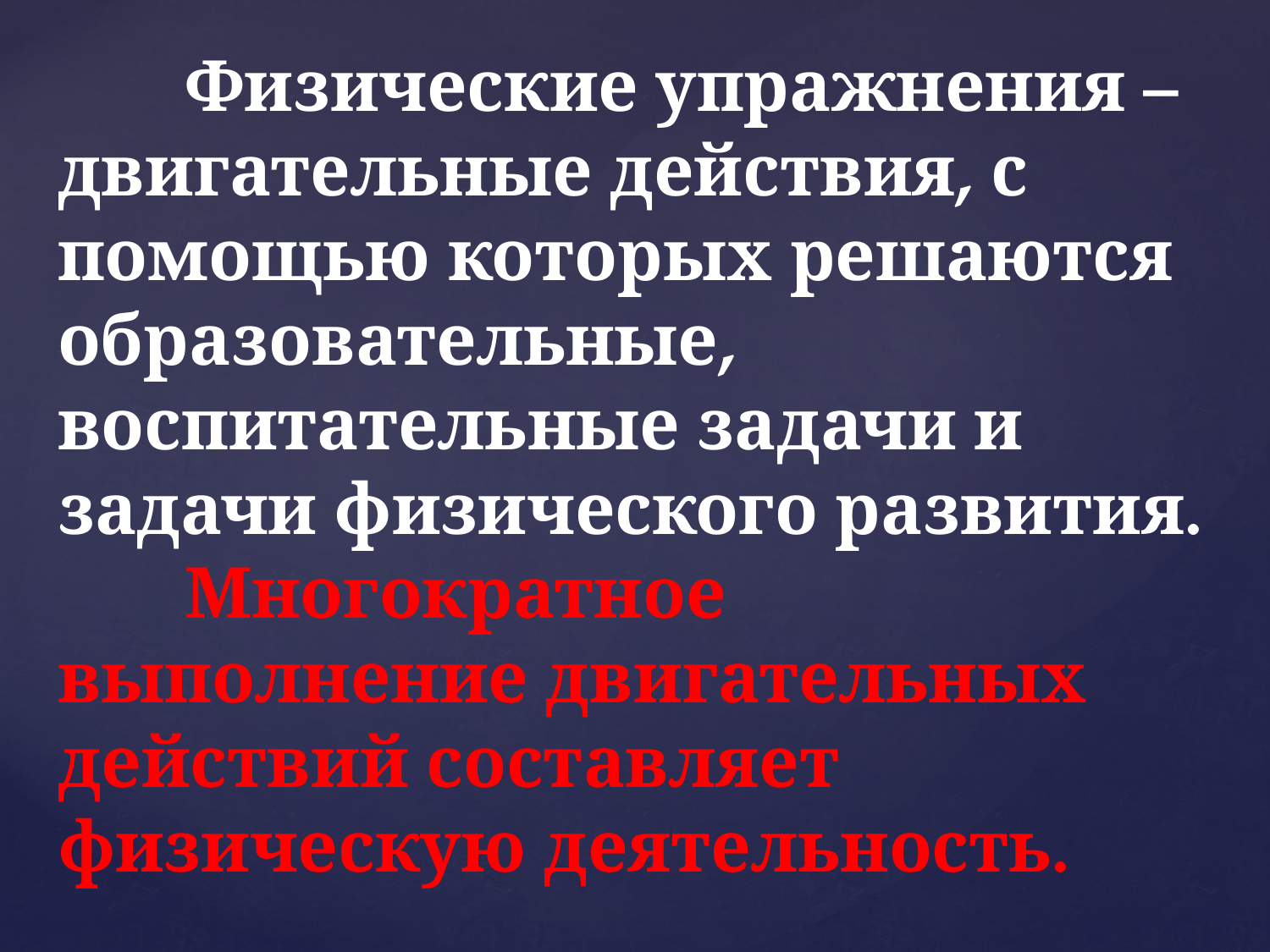

# Физические упражнения – двигательные действия, с помощью которых решаются образовательные, воспитательные задачи и задачи физического развития. 	Многократное выполнение двигательных действий составляет физическую деятельность.